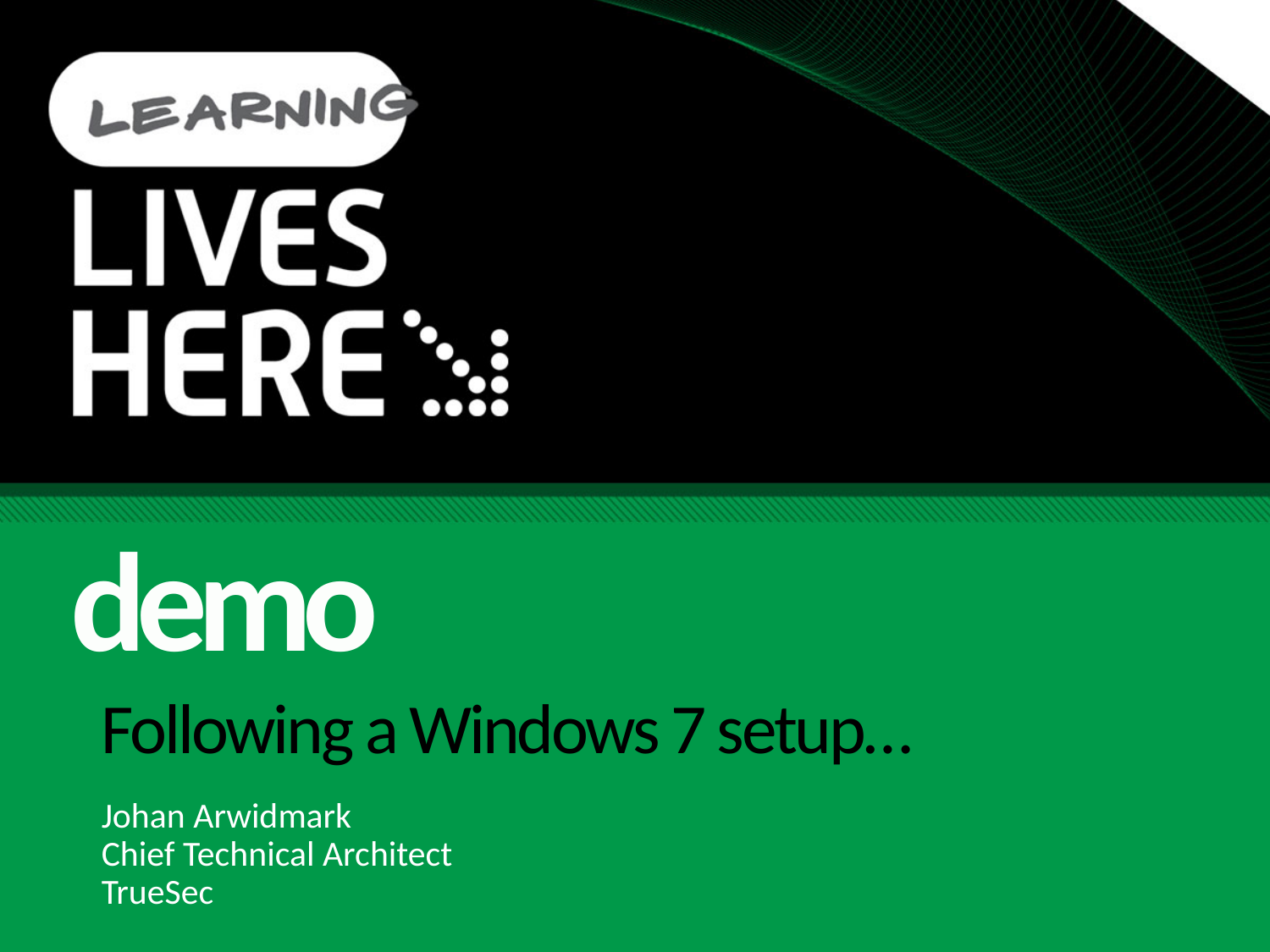

demo
# Following a Windows 7 setup…
Johan Arwidmark
Chief Technical Architect
TrueSec